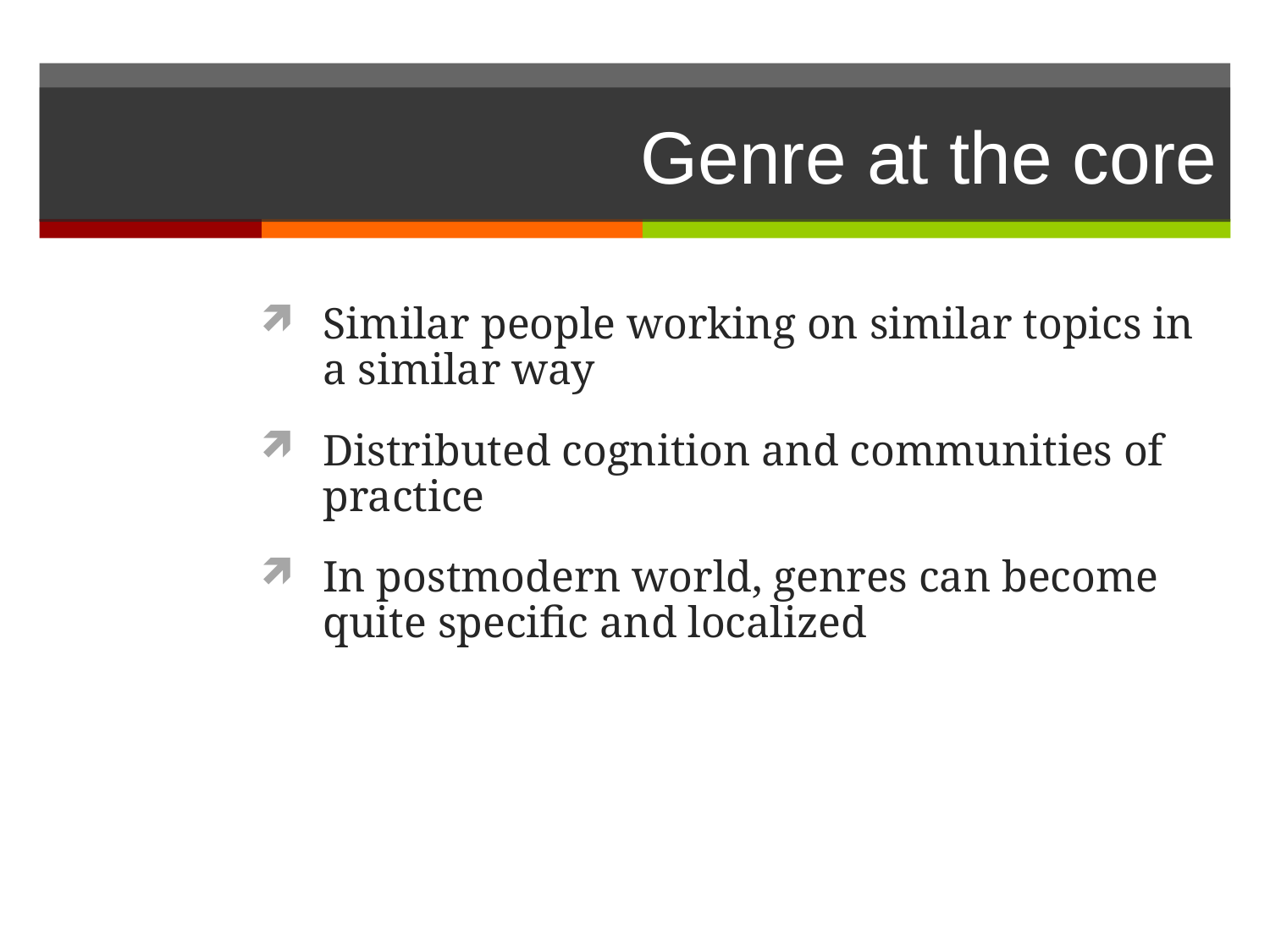

# Genre at the core
Similar people working on similar topics in a similar way
Distributed cognition and communities of practice
In postmodern world, genres can become quite specific and localized